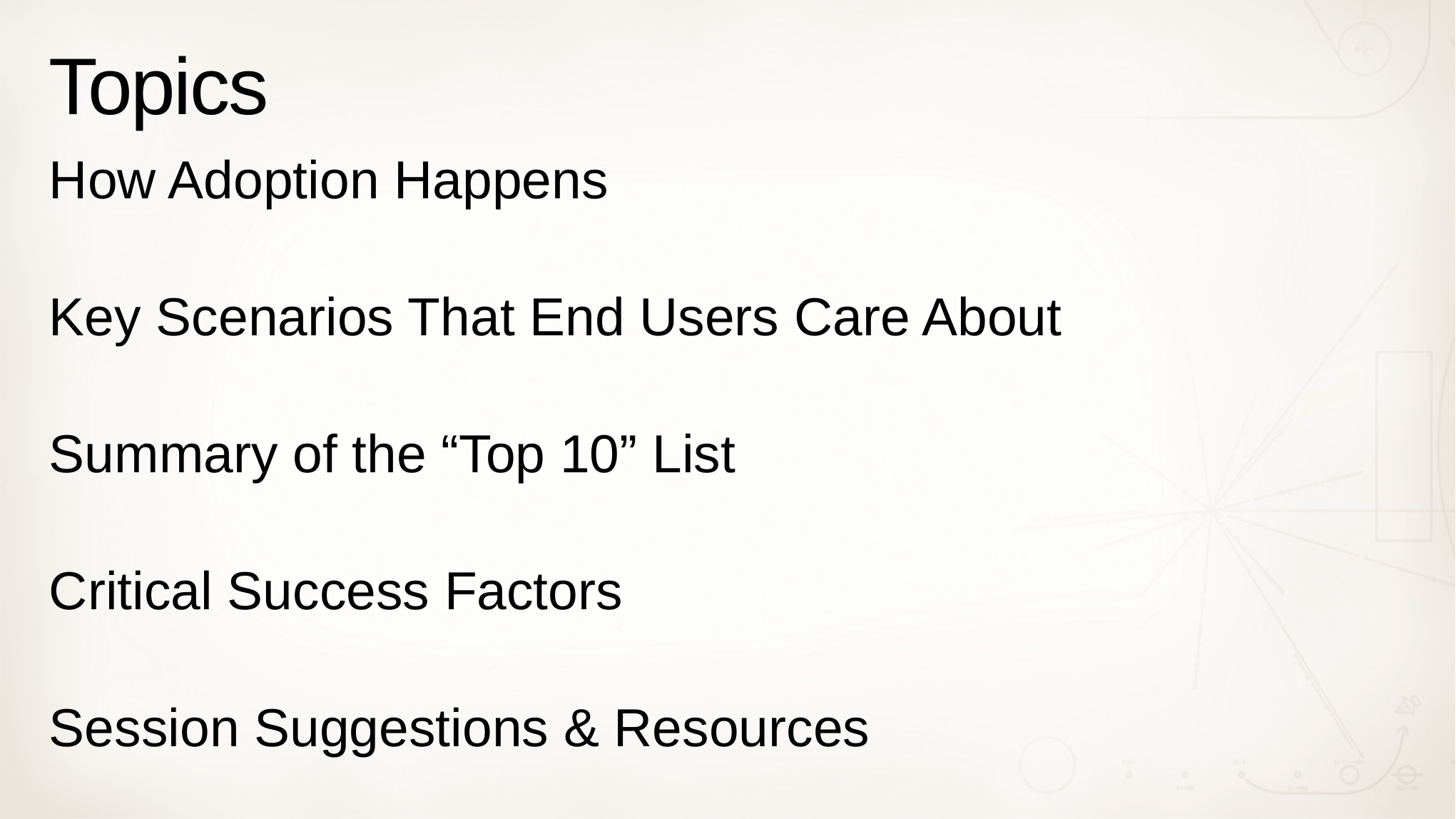

# Topics
How Adoption Happens

Key Scenarios That End Users Care About

Summary of the “Top 10” List

Critical Success Factors

Session Suggestions & Resources